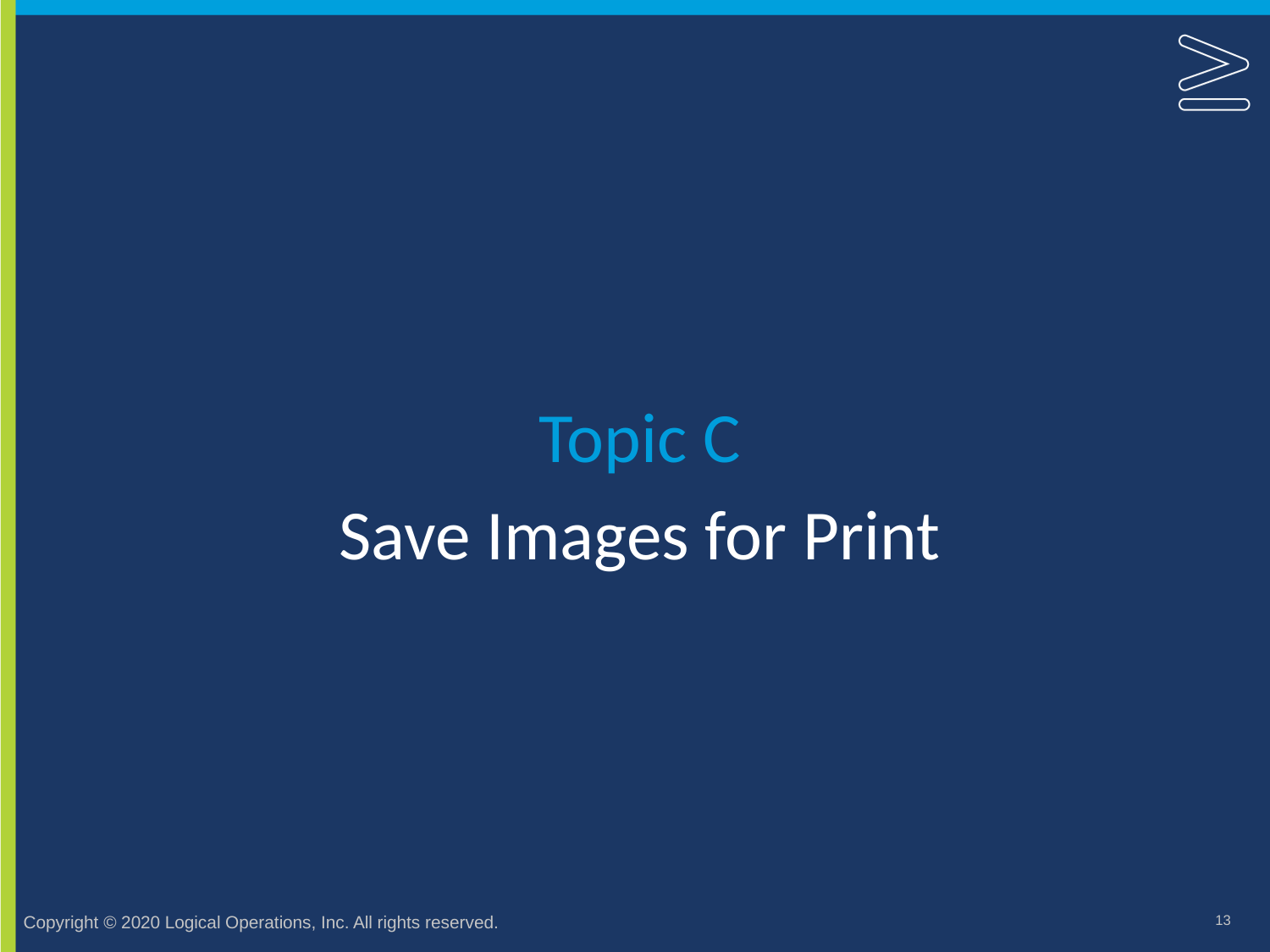

Topic C
# Save Images for Print
13